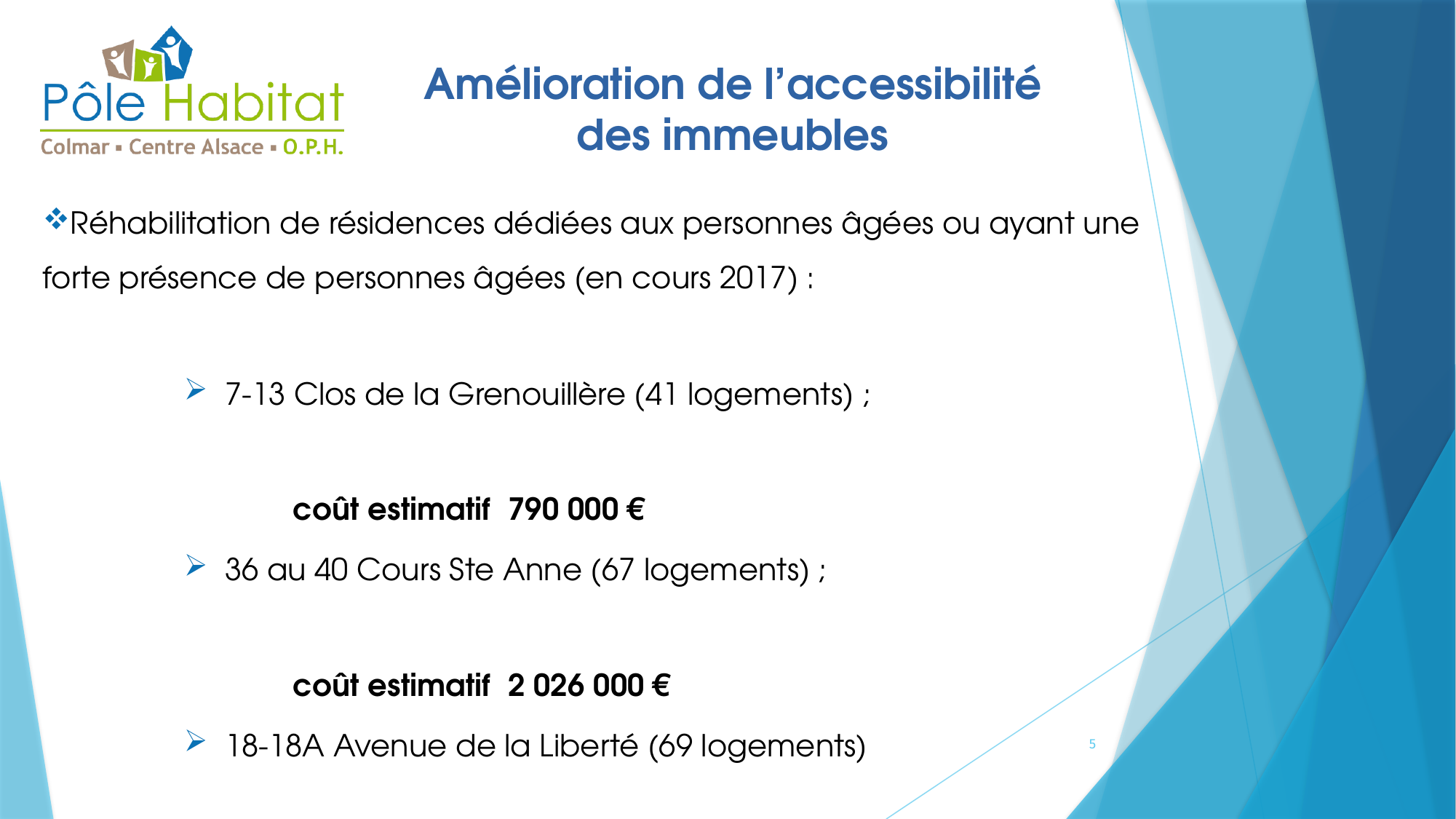

Amélioration de l’accessibilité des immeubles
Réhabilitation de résidences dédiées aux personnes âgées ou ayant une forte présence de personnes âgées (en cours 2017) :

7-13 Clos de la Grenouillère (41 logements) ;
									coût estimatif  790 000 €
36 au 40 Cours Ste Anne (67 logements) ;
									coût estimatif  2 026 000 €
18-18A Avenue de la Liberté (69 logements)
									coût estimatif  2 618 000 €

5